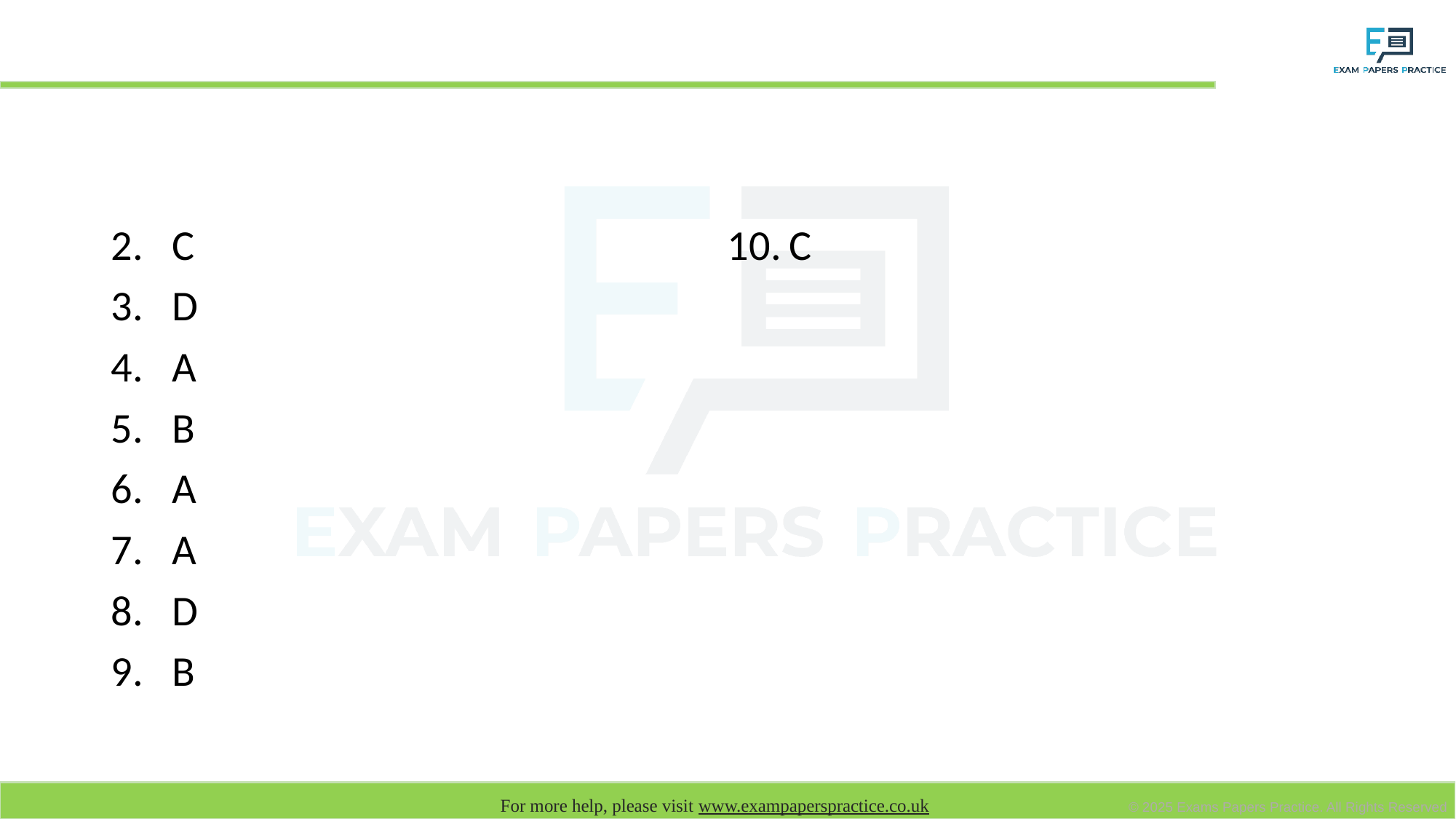

# Answers by slide
C
D
A
B
A
A
D
B
C